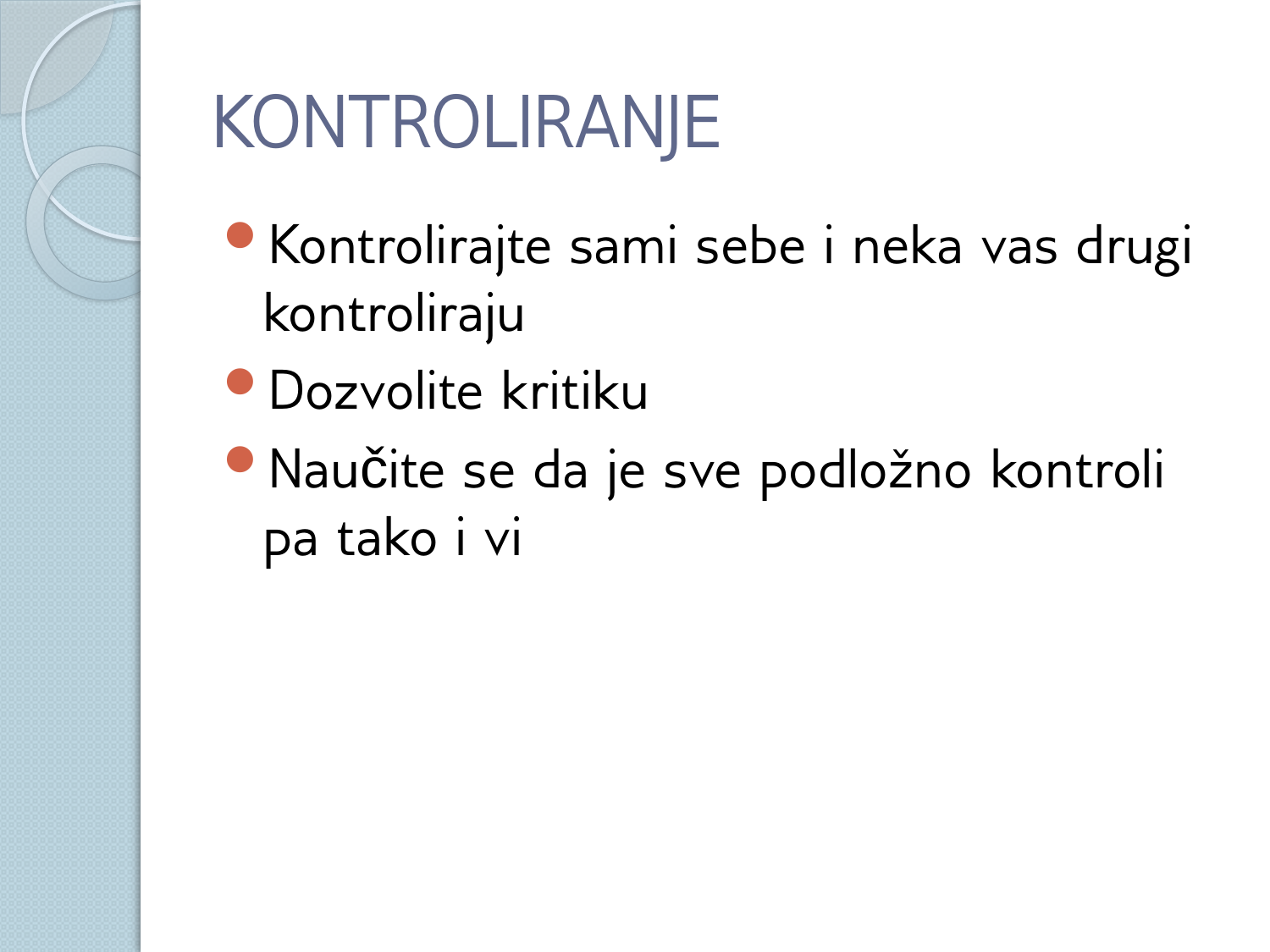

# KONTROLIRANJE
Kontrolirajte sami sebe i neka vas drugi kontroliraju
Dozvolite kritiku
Naučite se da je sve podložno kontroli pa tako i vi